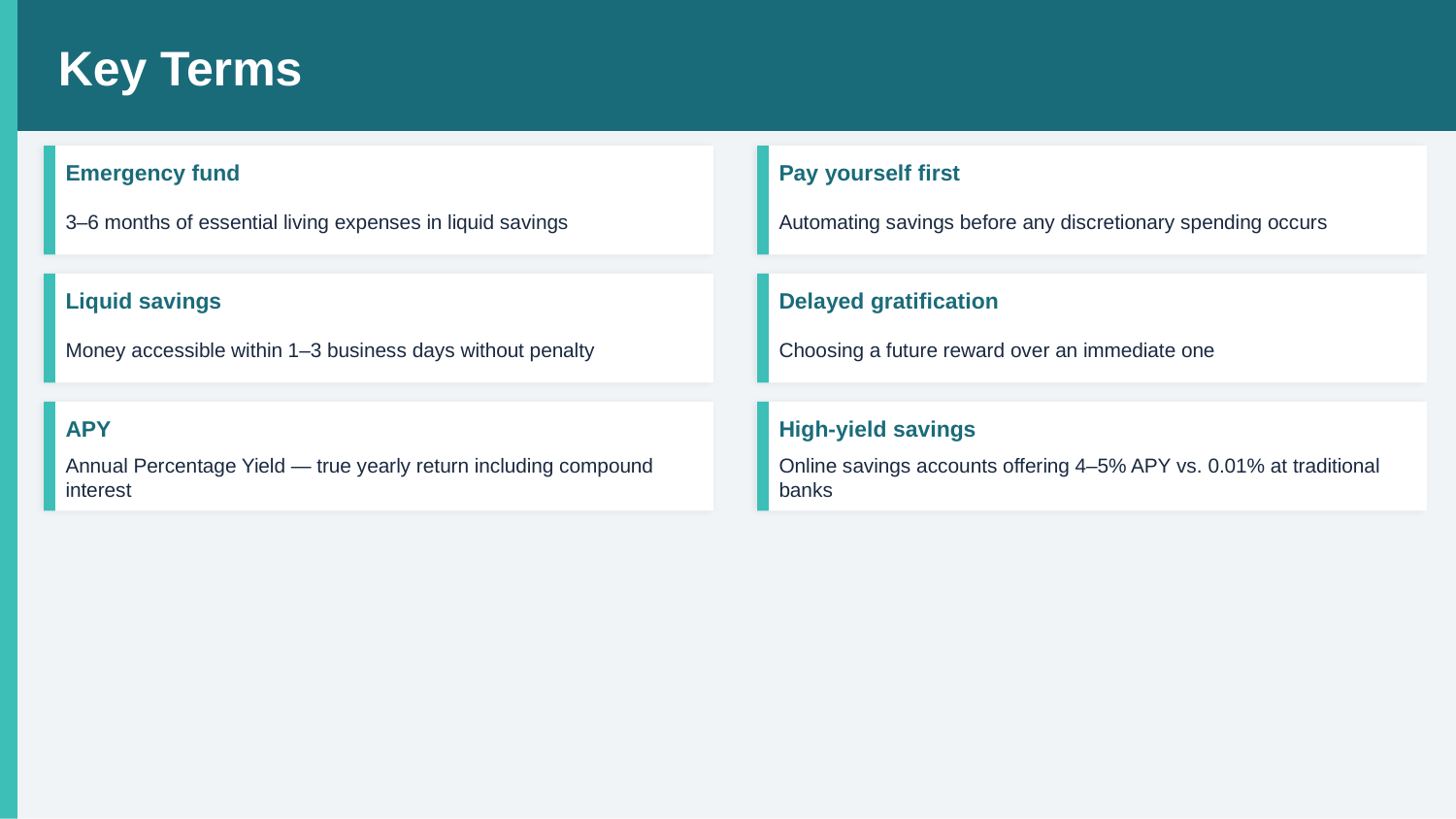

Key Terms

Emergency fund
Pay yourself first
3–6 months of essential living expenses in liquid savings
Automating savings before any discretionary spending occurs

Liquid savings
Delayed gratification
Money accessible within 1–3 business days without penalty
Choosing a future reward over an immediate one

APY
High-yield savings
Annual Percentage Yield — true yearly return including compound interest
Online savings accounts offering 4–5% APY vs. 0.01% at traditional banks